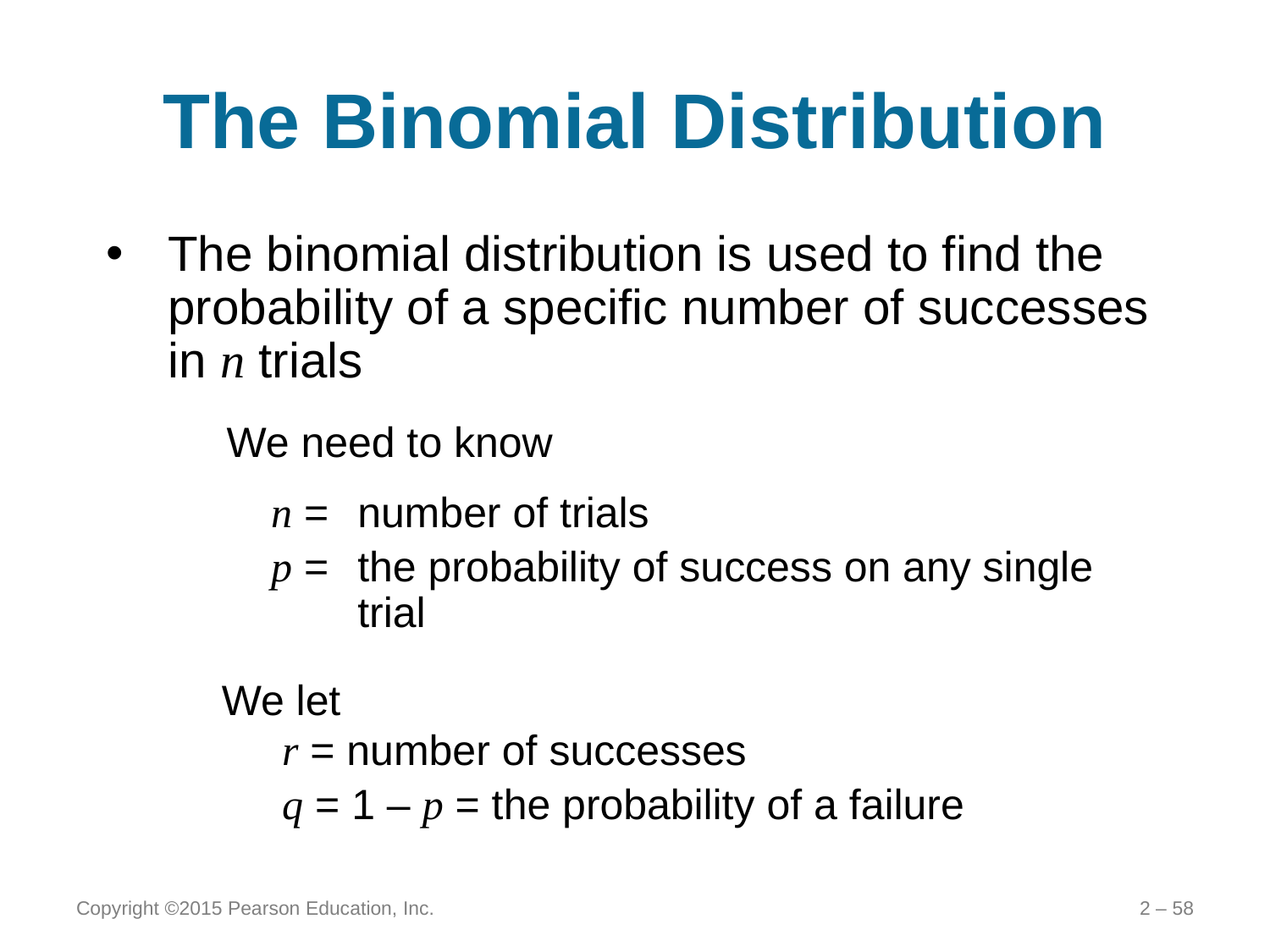

# The Binomial Distribution
The binomial distribution is used to find the probability of a specific number of successes in n trials
We need to know
n =	number of trials
p =	the probability of success on any single trial
We let
r = number of successes
q = 1 – p = the probability of a failure
Copyright ©2015 Pearson Education, Inc.
2 – 58